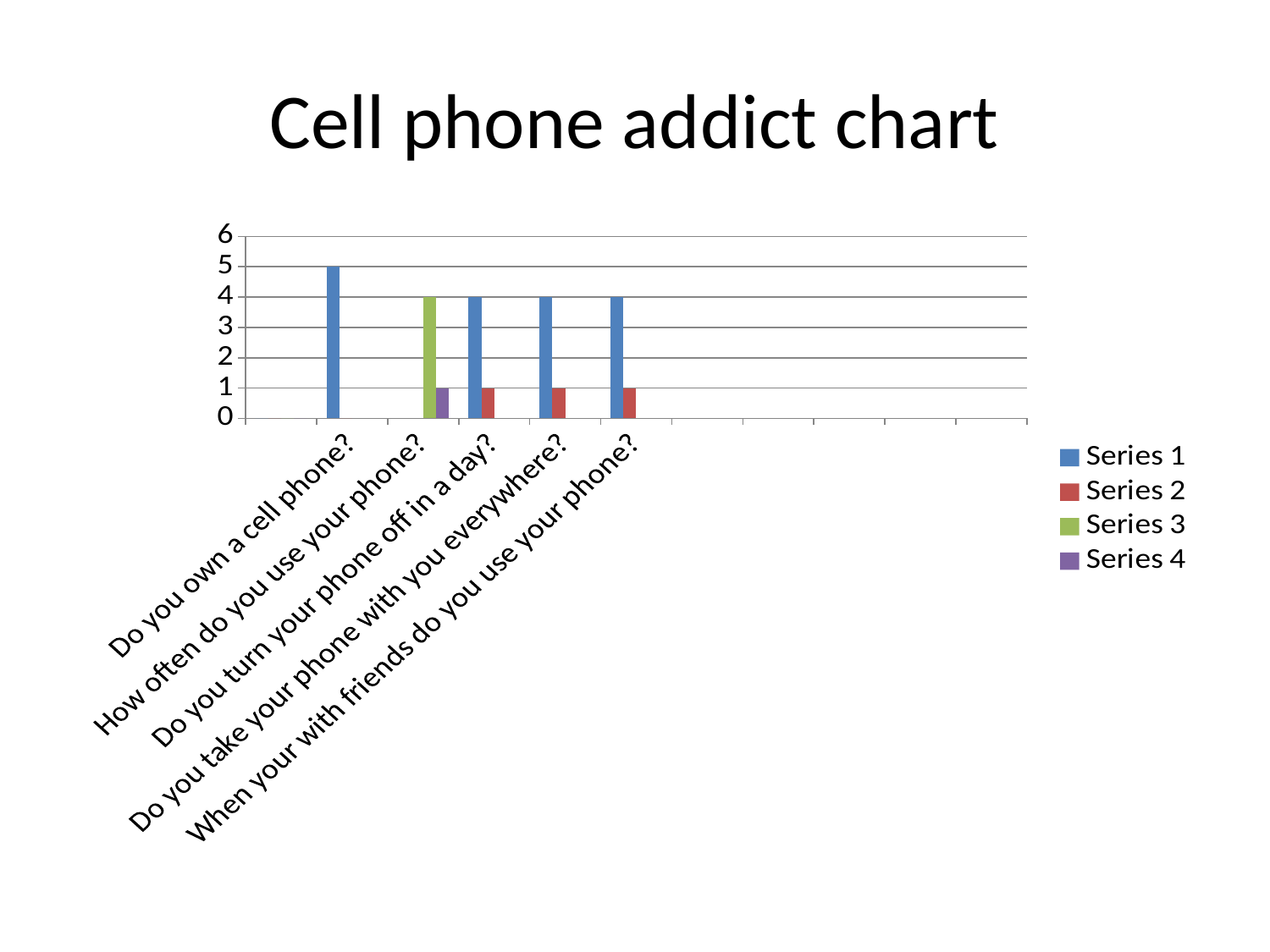

# Cell phone addict chart

### Chart

| Category | Series 1 | Series 2 | Series 3 | Series 4 |
|---|---|---|---|---|
|  | 0.0 | 0.0 | 0.0 | 0.0 |
| Do you own a cell phone? | 5.0 | 0.0 | None | None |
| How often do you use your phone? | None | None | 4.0 | 1.0 |
| Do you turn your phone off in a day? | 4.0 | 1.0 | None | None |
| Do you take your phone with you everywhere? | 4.0 | 1.0 | None | None |
| When your with friends do you use your phone? | 4.0 | 1.0 | None | None |